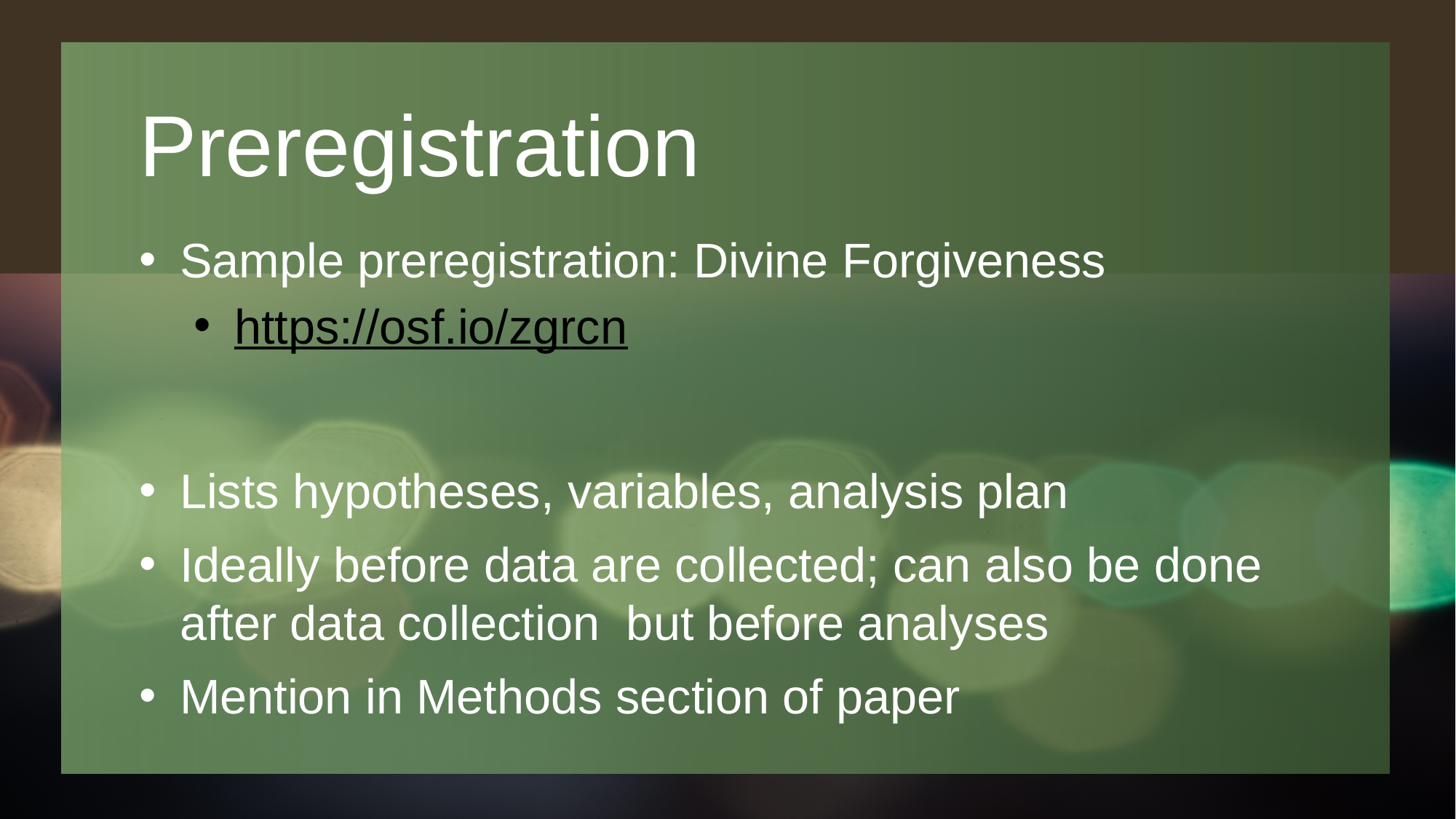

# Preregistration
Sample preregistration: Divine Forgiveness
https://osf.io/zgrcn

Lists hypotheses, variables, analysis plan
Ideally before data are collected; can also be done after data collection  but before analyses
Mention in Methods section of paper